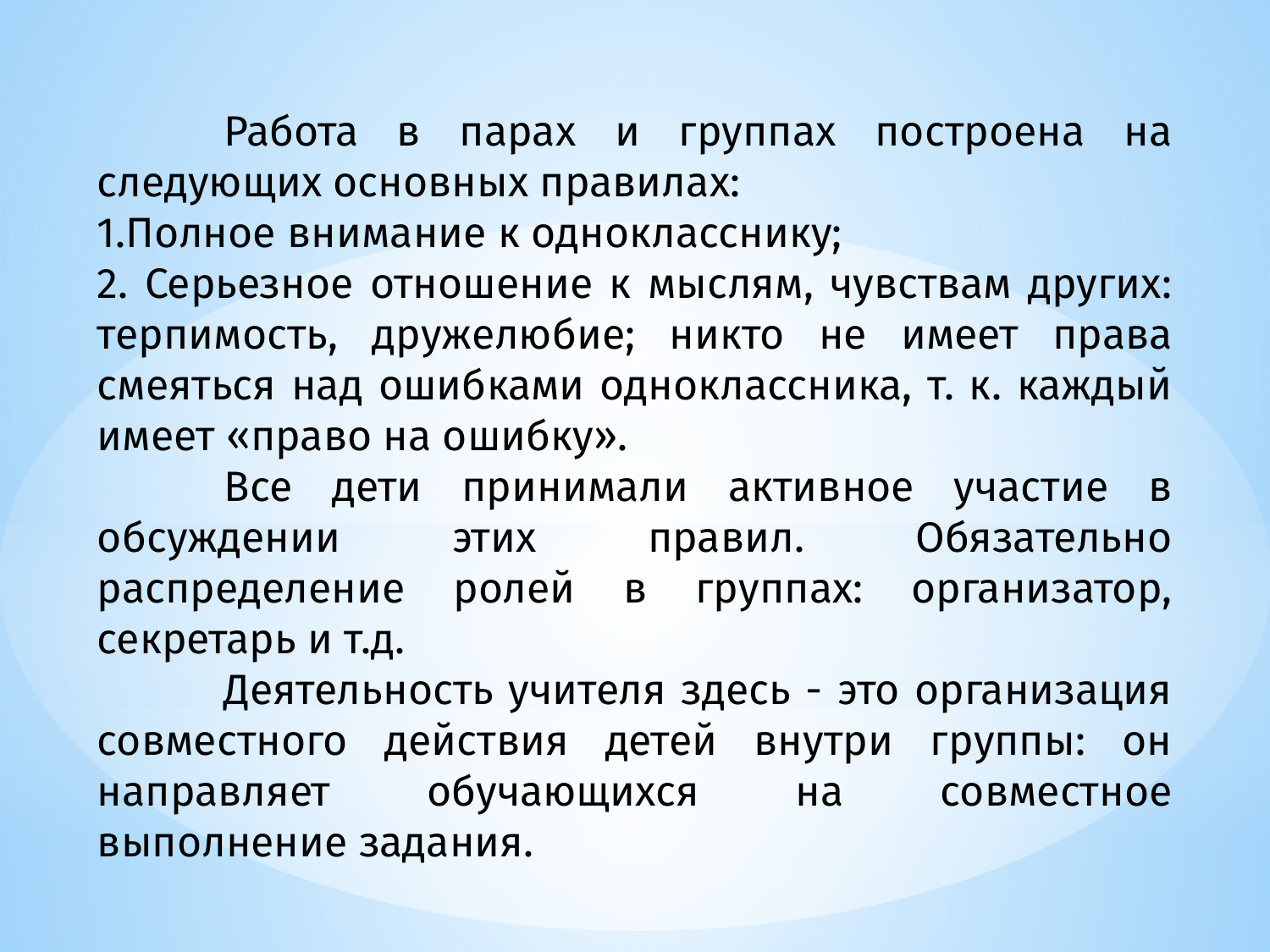

Работа в парах и группах построена на следующих основных правилах:
1.Полное внимание к однокласснику;
2. Серьезное отношение к мыслям, чувствам других: терпимость, дружелюбие; никто не имеет права смеяться над ошибками одноклассника, т. к. каждый имеет «право на ошибку».
	Все дети принимали активное участие в обсуждении этих правил. Обязательно распределение ролей в группах: организатор, секретарь и т.д.
	Деятельность учителя здесь - это организация совместного действия детей внутри группы: он направляет обучающихся на совместное выполнение задания.